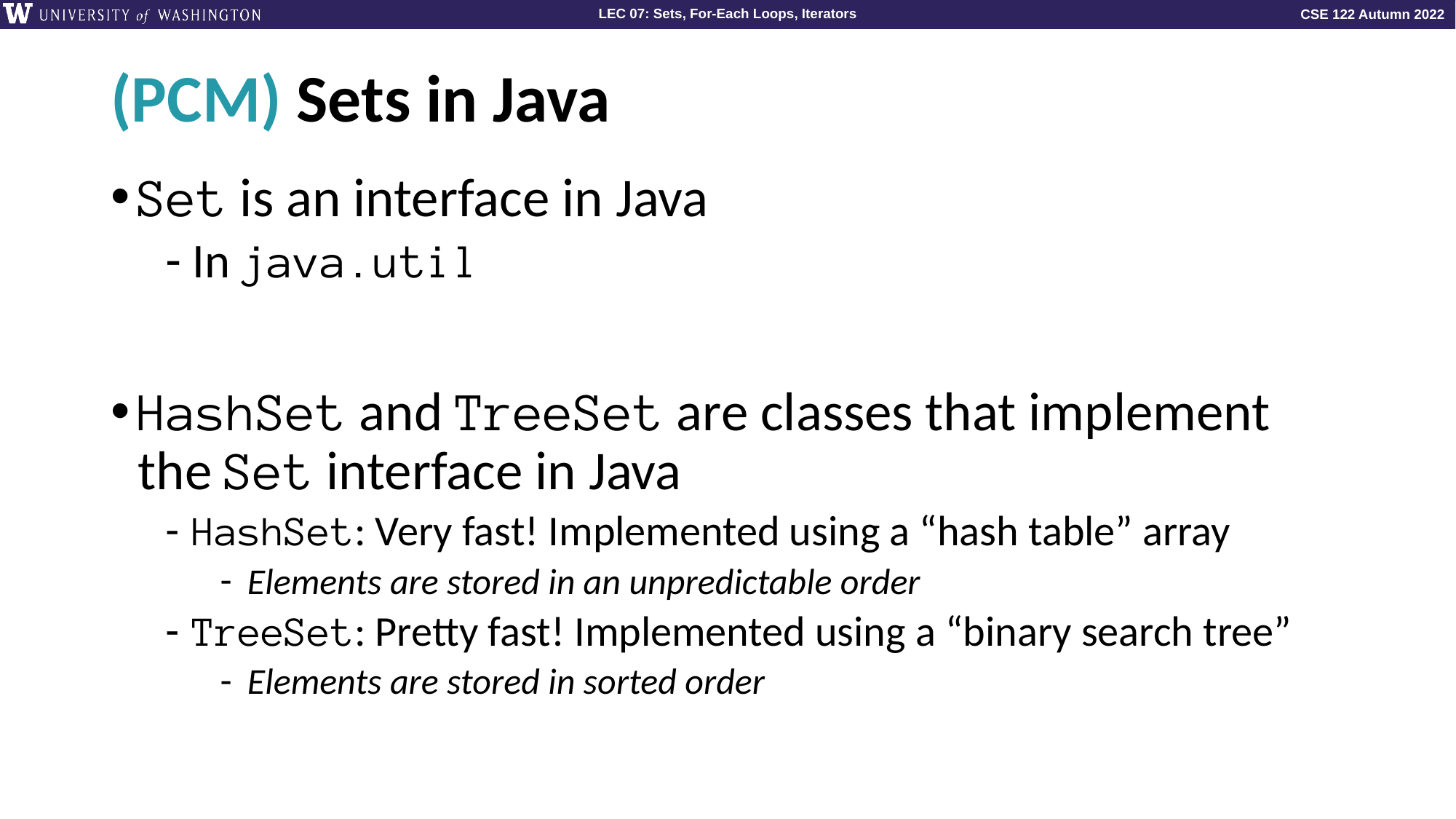

# (PCM) Sets in Java
Set is an interface in Java
In java.util

HashSet and TreeSet are classes that implement the Set interface in Java
HashSet: Very fast! Implemented using a “hash table” array
Elements are stored in an unpredictable order
TreeSet: Pretty fast! Implemented using a “binary search tree”
Elements are stored in sorted order